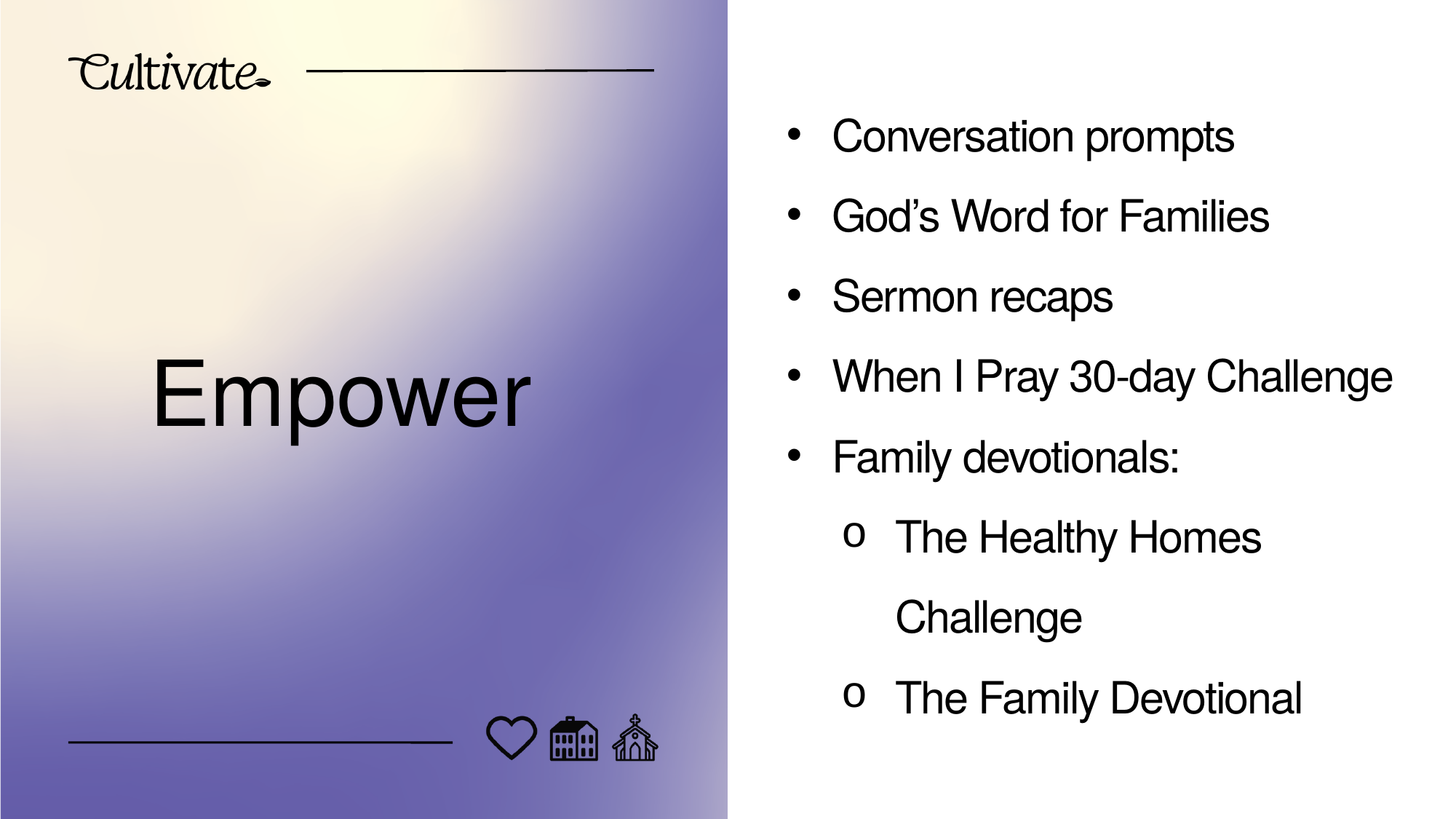

Conversation prompts
God’s Word for Families
Sermon recaps
When I Pray 30-day Challenge
Family devotionals:
The Healthy Homes Challenge
The Family Devotional
Empower